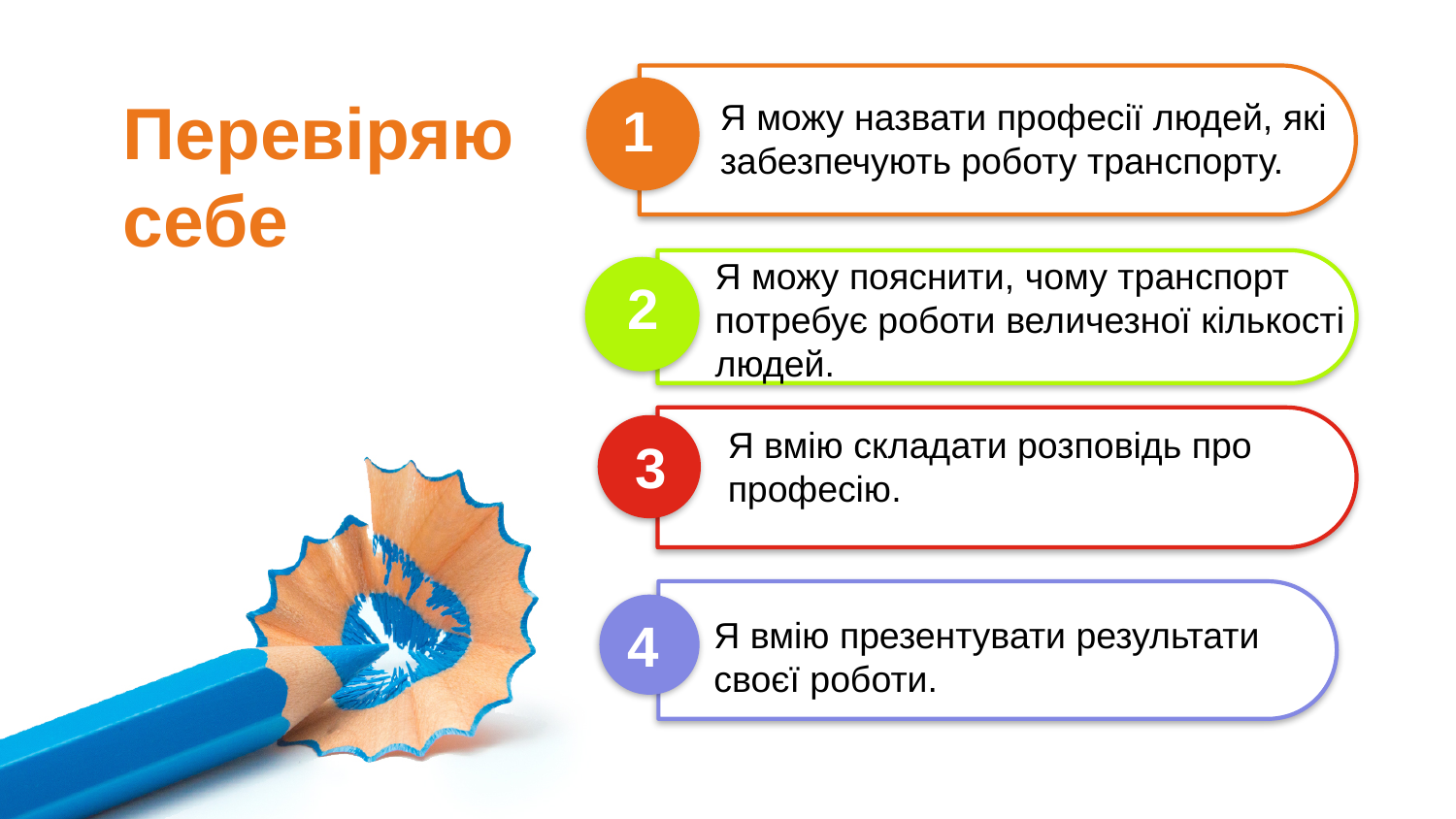

Перевіряю себе

Я можу назвати професії людей, які забезпечують роботу транспорту.
1

Я можу пояснити, чому транспорт
потребує роботи величезної кількості
людей.

2

Я вмію складати розповідь про
професію.

3

4
Я вмію презентувати результати
своєї роботи.